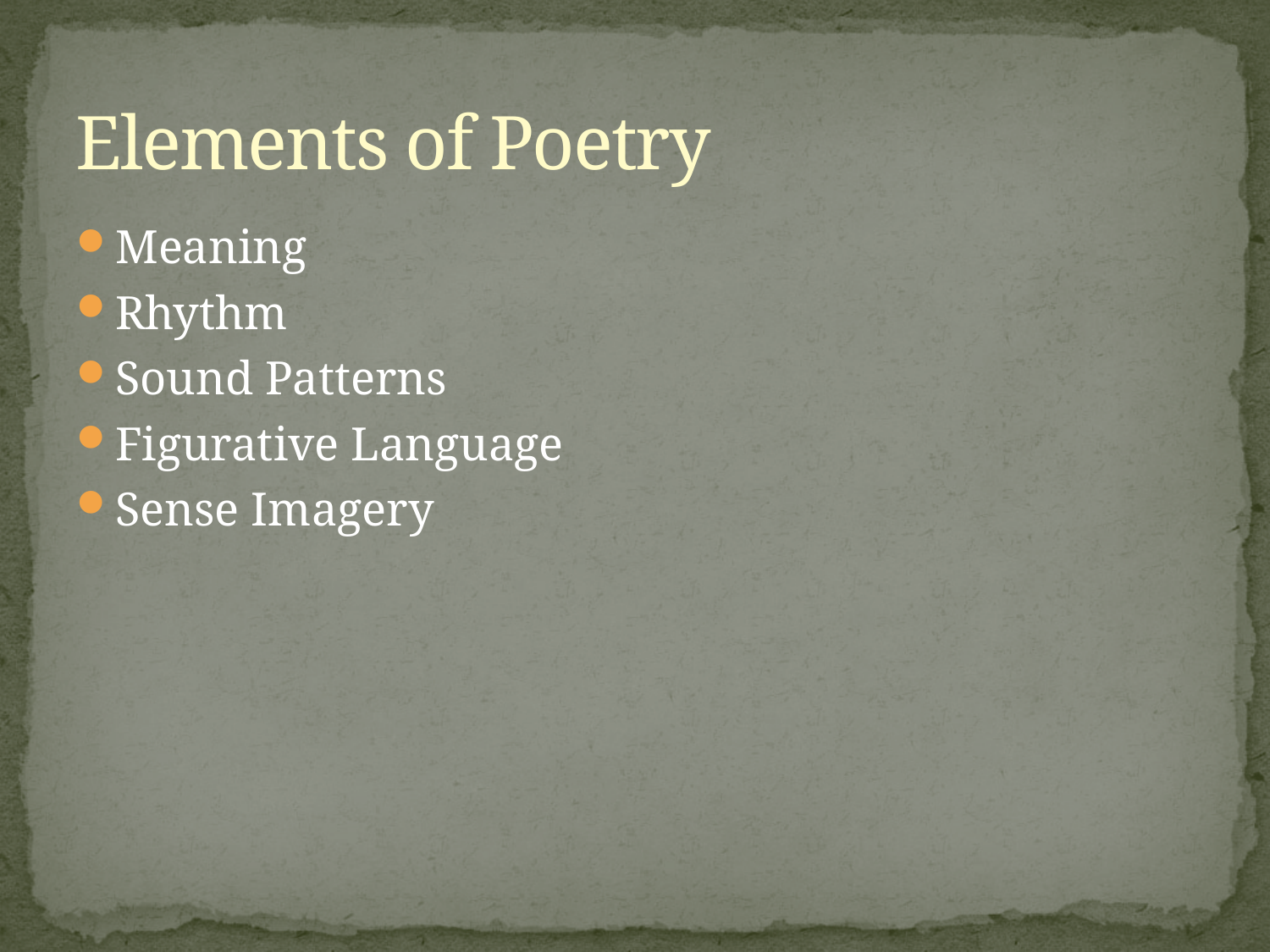

# Elements of Poetry
Meaning
Rhythm
Sound Patterns
Figurative Language
Sense Imagery